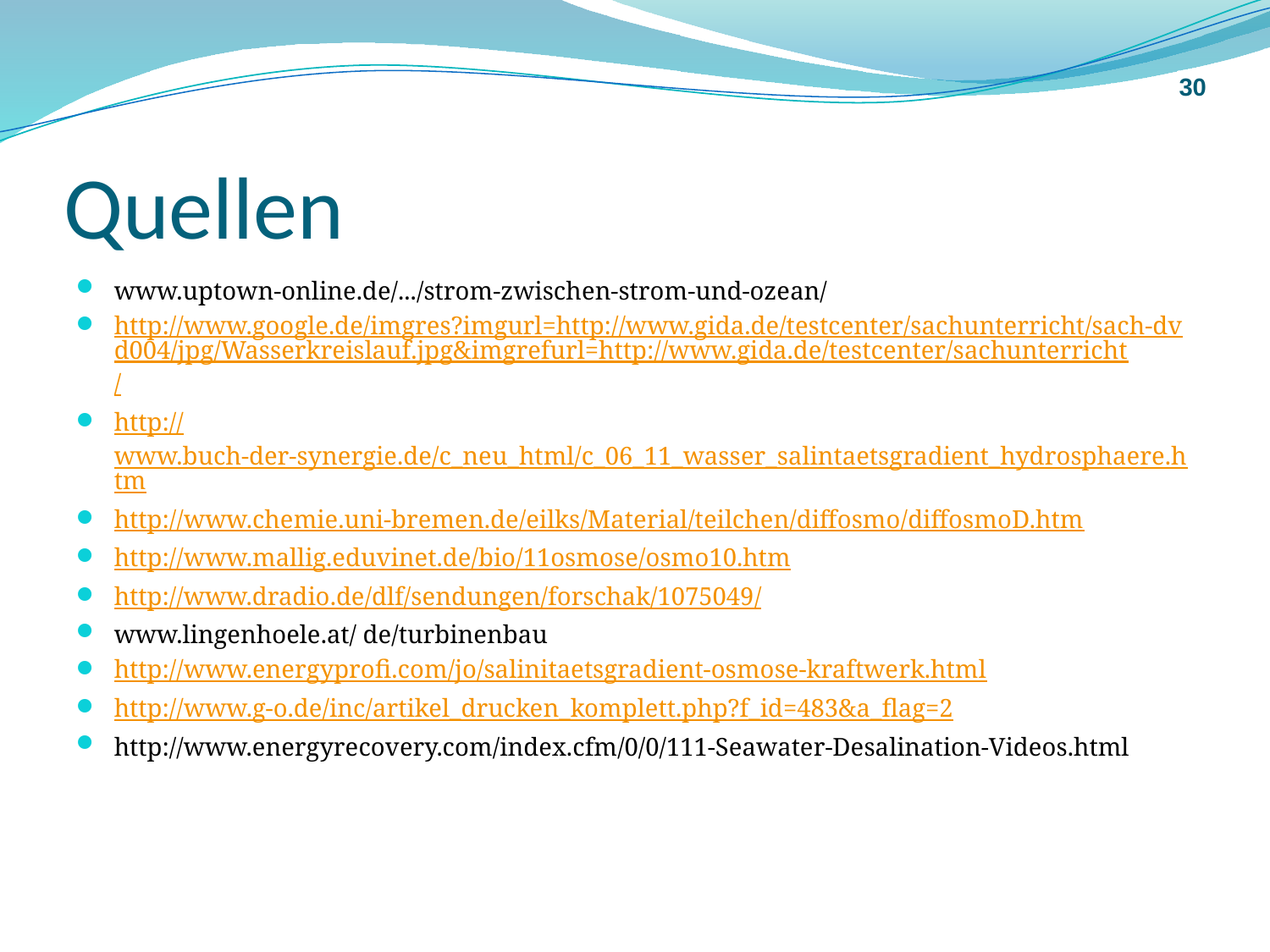

30
# Quellen
www.uptown-online.de/.../strom-zwischen-strom-und-ozean/
http://www.google.de/imgres?imgurl=http://www.gida.de/testcenter/sachunterricht/sach-dvd004/jpg/Wasserkreislauf.jpg&imgrefurl=http://www.gida.de/testcenter/sachunterricht/
http://www.buch-der-synergie.de/c_neu_html/c_06_11_wasser_salintaetsgradient_hydrosphaere.htm
http://www.chemie.uni-bremen.de/eilks/Material/teilchen/diffosmo/diffosmoD.htm
http://www.mallig.eduvinet.de/bio/11osmose/osmo10.htm
http://www.dradio.de/dlf/sendungen/forschak/1075049/
www.lingenhoele.at/ de/turbinenbau
http://www.energyprofi.com/jo/salinitaetsgradient-osmose-kraftwerk.html
http://www.g-o.de/inc/artikel_drucken_komplett.php?f_id=483&a_flag=2
http://www.energyrecovery.com/index.cfm/0/0/111-Seawater-Desalination-Videos.html